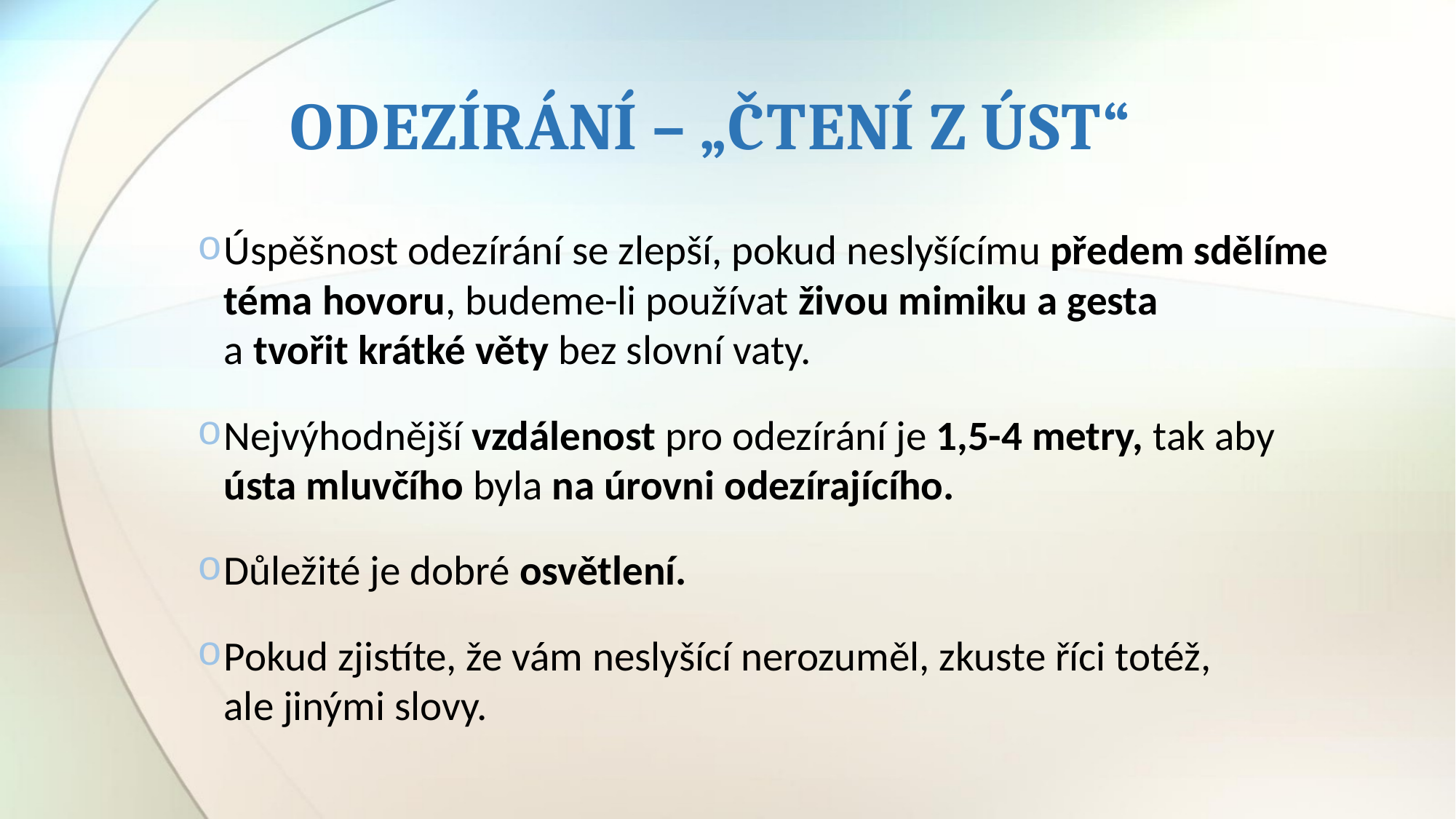

# ODEZÍRÁNÍ – „ČTENÍ Z ÚST“
Úspěšnost odezírání se zlepší, pokud neslyšícímu předem sdělíme téma hovoru, budeme-li používat živou mimiku a gesta
a tvořit krátké věty bez slovní vaty.
Nejvýhodnější vzdálenost pro odezírání je 1,5-4 metry, tak aby ústa mluvčího byla na úrovni odezírajícího.
Důležité je dobré osvětlení.
Pokud zjistíte, že vám neslyšící nerozuměl, zkuste říci totéž,
ale jinými slovy.